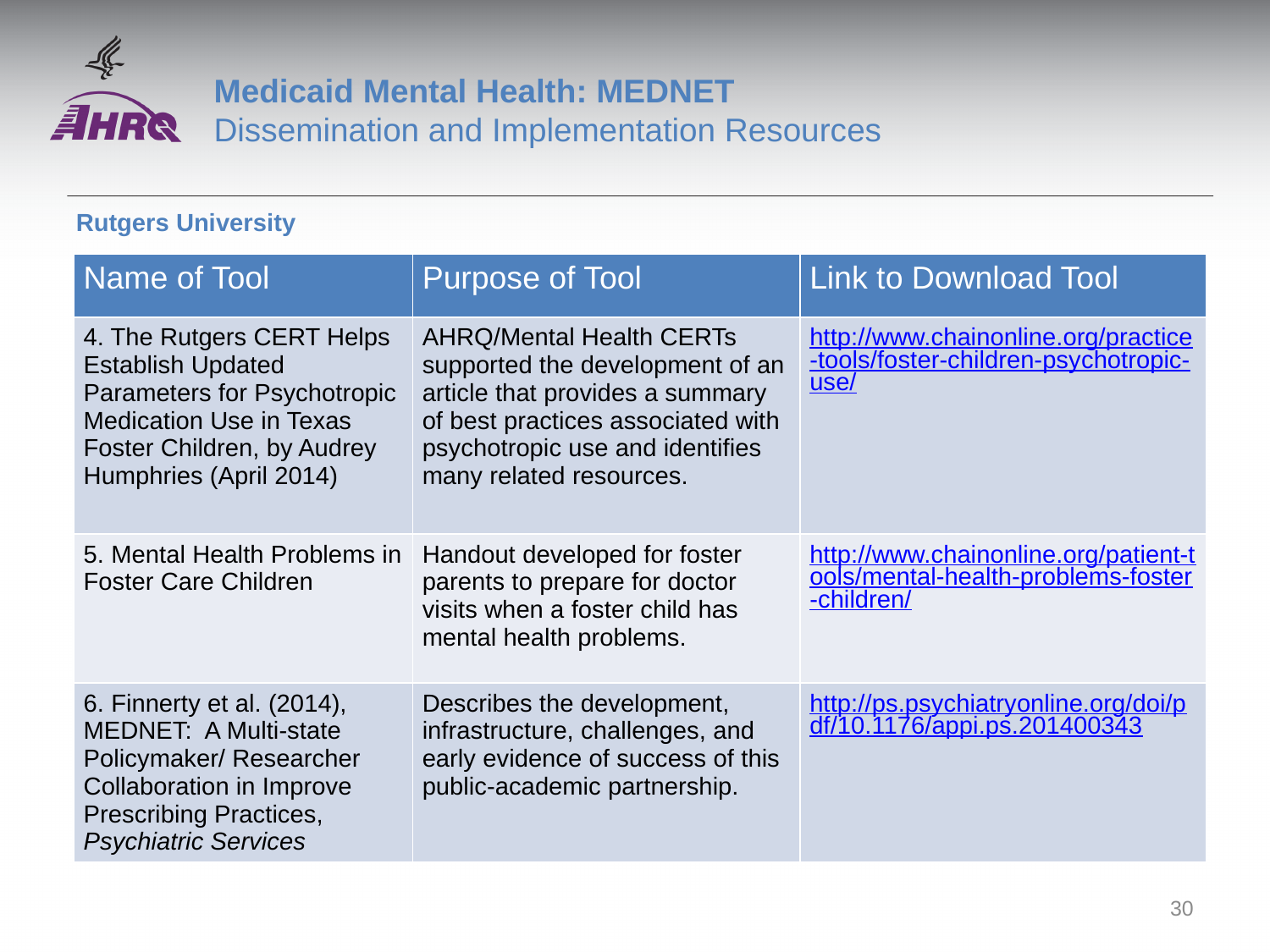

# Medicaid Mental Health: MEDNET Dissemination and Implementation Resources
Rutgers University
| Name of Tool | Purpose of Tool | Link to Download Tool |
| --- | --- | --- |
| 4. The Rutgers CERT Helps Establish Updated Parameters for Psychotropic Medication Use in Texas Foster Children, by Audrey Humphries (April 2014) | AHRQ/Mental Health CERTs supported the development of an article that provides a summary of best practices associated with psychotropic use and identifies many related resources. | http://www.chainonline.org/practice-tools/foster-children-psychotropic-use/ |
| 5. Mental Health Problems in Foster Care Children | Handout developed for foster parents to prepare for doctor visits when a foster child has mental health problems. | http://www.chainonline.org/patient-tools/mental-health-problems-foster-children/ |
| 6. Finnerty et al. (2014), MEDNET: A Multi-state Policymaker/ Researcher Collaboration in Improve Prescribing Practices, Psychiatric Services | Describes the development, infrastructure, challenges, and early evidence of success of this public-academic partnership. | http://ps.psychiatryonline.org/doi/pdf/10.1176/appi.ps.201400343 |
30